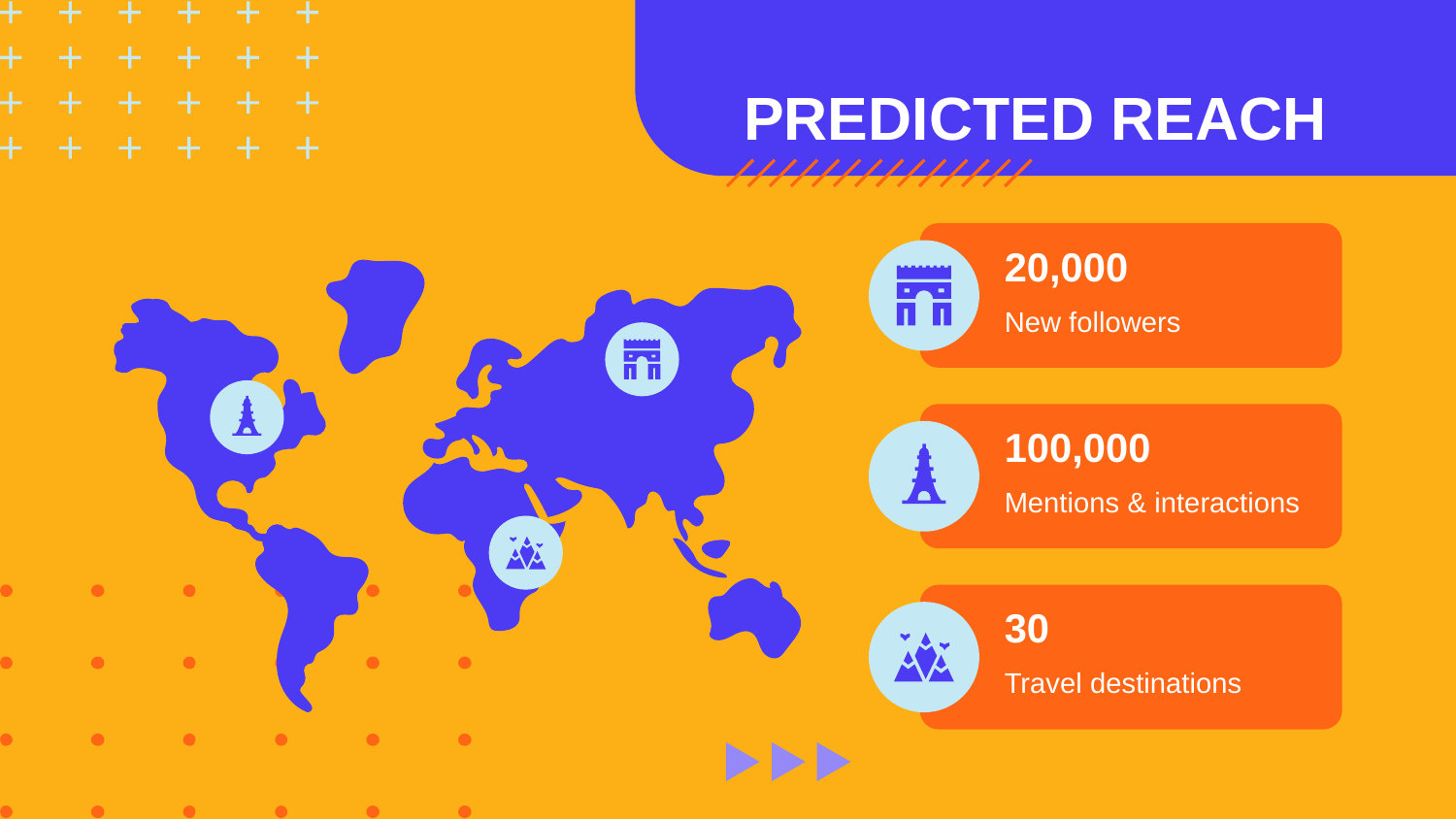

# PREDICTED REACH

20,000

New followers

100,000

Mentions & interactions

30

Travel destinations